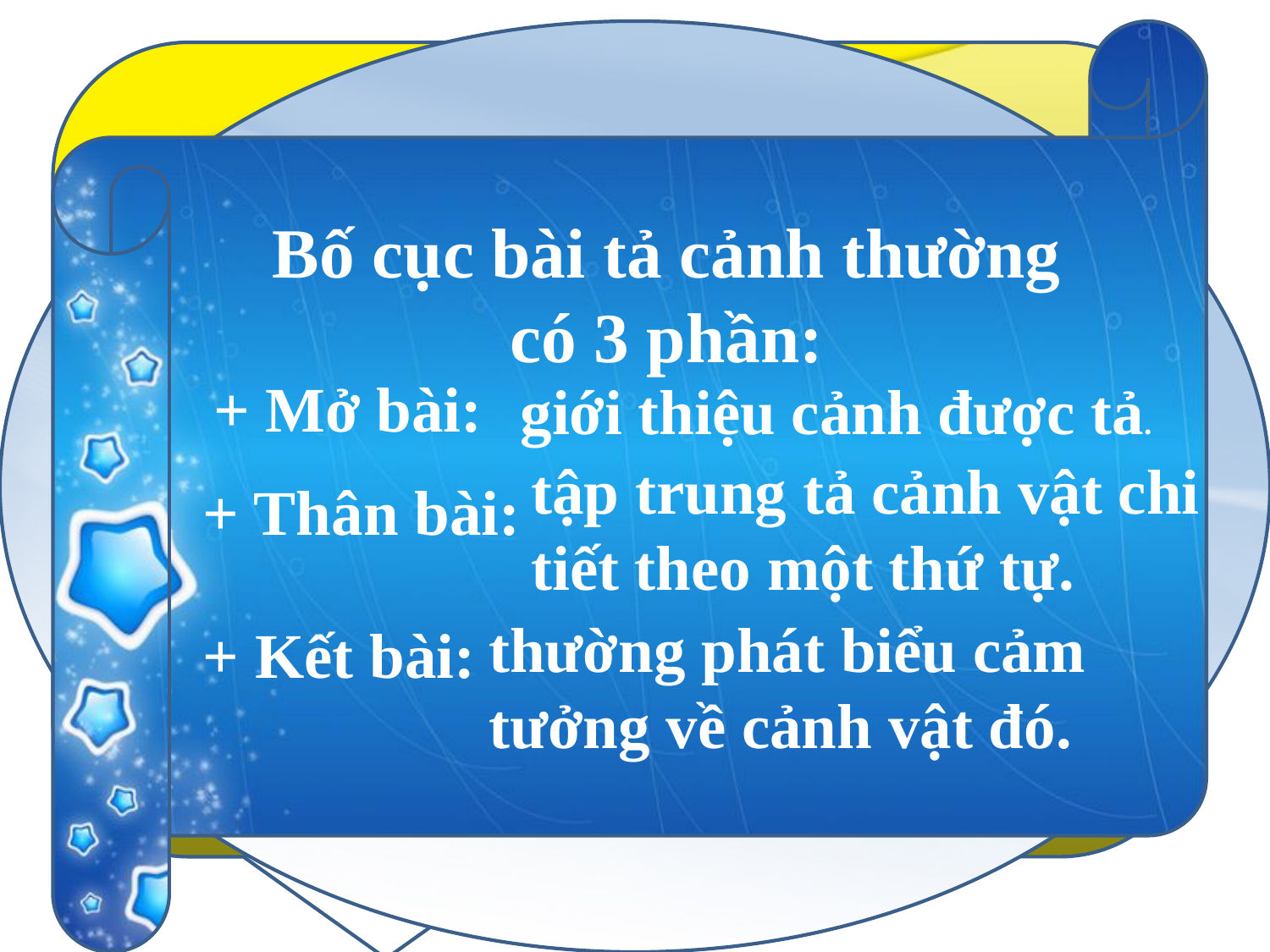

Muốn tả cảnh cần:
	+ Xác định được đối tượng miêu tả;
	+ Quan sát, lựa chọn được những hình ảnh tiêu biểu;
	+ Trình bày những điều quan sát được theo một thứ tự.

Em hãy cho biết bố cục của bài văn tả cảnh gồm mấy phần?
Từ đoạn văn trên, em hãy nêu yêu cầu khi làm bài văn tả cảnh?
Bố cục bài tả cảnh thường có 3 phần:

+ Mở bài:

giới thiệu cảnh được tả.
tập trung tả cảnh vật chi tiết theo một thứ tự.

+ Thân bài:
thường phát biểu cảm tưởng về cảnh vật đó.

+ Kết bài: